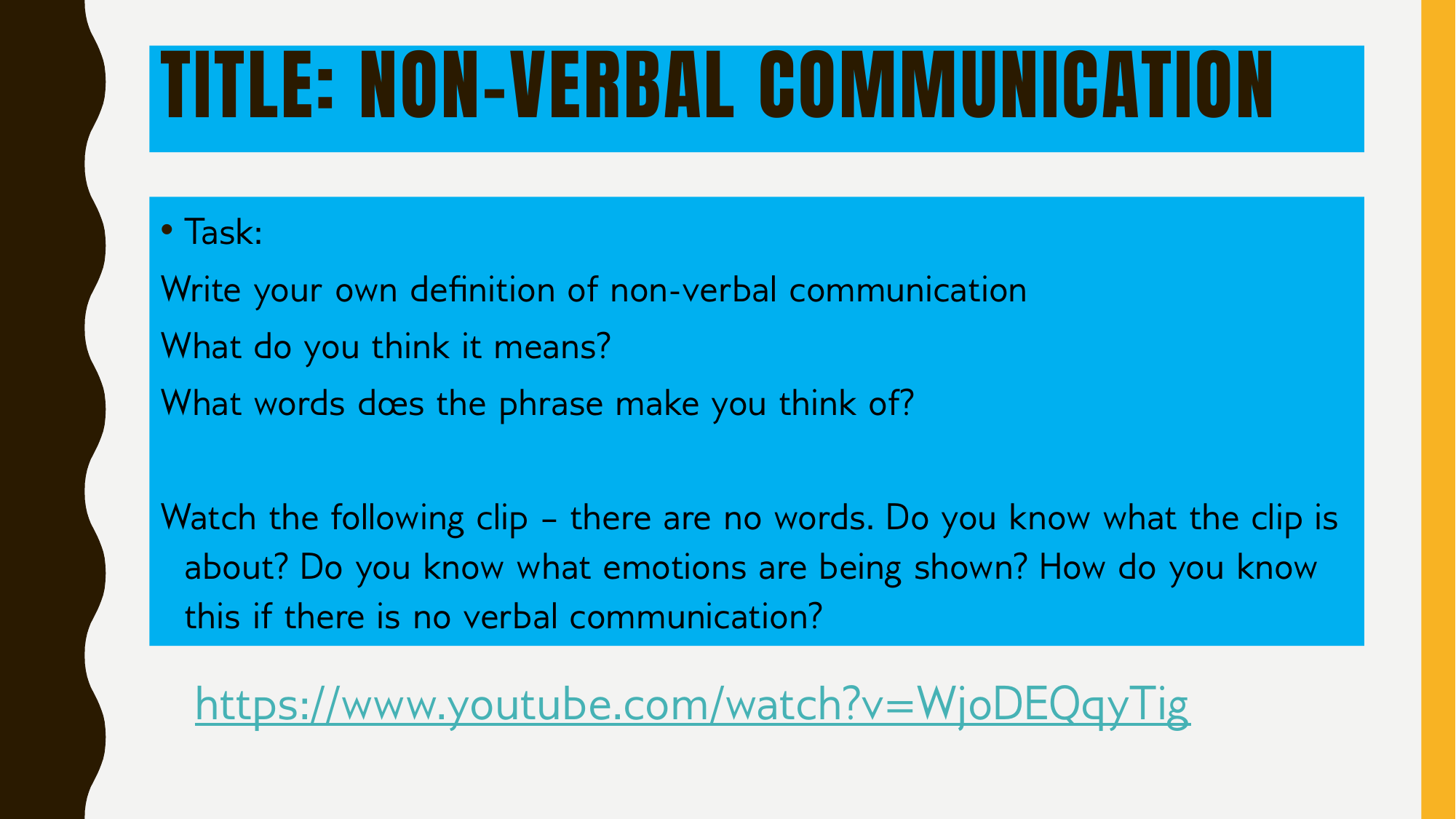

# Title: Non-verbal communication
Task:
Write your own definition of non-verbal communication
What do you think it means?
What words does the phrase make you think of?

Watch the following clip – there are no words. Do you know what the clip is about? Do you know what emotions are being shown? How do you know this if there is no verbal communication?

https://www.youtube.com/watch?v=WjoDEQqyTig